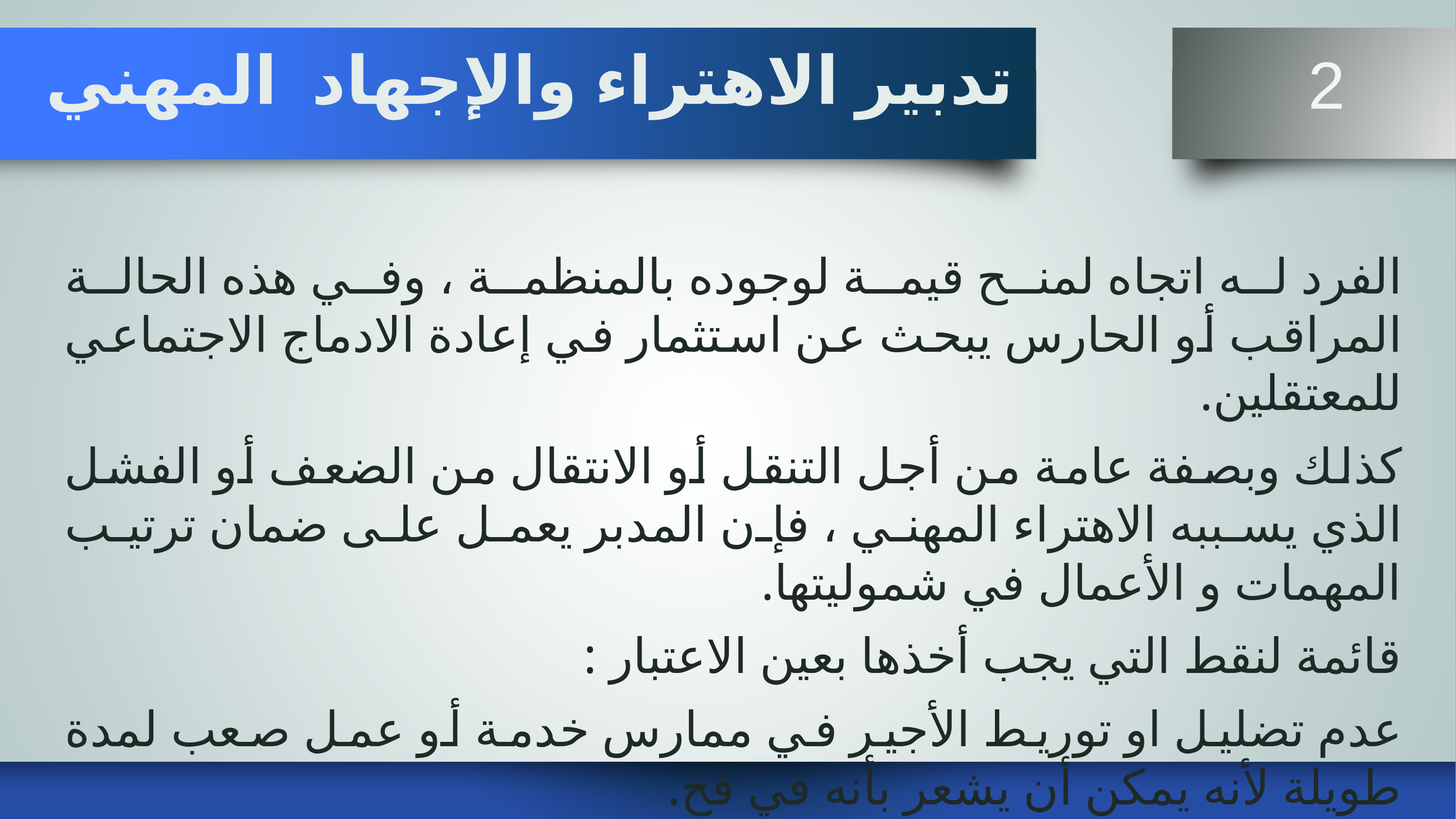

# تدبير الاهتراء والإجهاد  المهني
 2
الفرد له اتجاه لمنح قيمة لوجوده بالمنظمة ، وفي هذه الحالة المراقب أو الحارس يبحث عن استثمار في إعادة الادماج الاجتماعي للمعتقلين.
كذلك وبصفة عامة من أجل التنقل أو الانتقال من الضعف أو الفشل الذي يسببه الاهتراء المهني ، فإن المدبر يعمل على ضمان ترتيب المهمات و الأعمال في شموليتها.
قائمة لنقط التي يجب أخذها بعين الاعتبار :
عدم تضليل او توريط الأجير في ممارس خدمة أو عمل صعب لمدة طويلة لأنه يمكن أن يشعر بأنه في فخ.